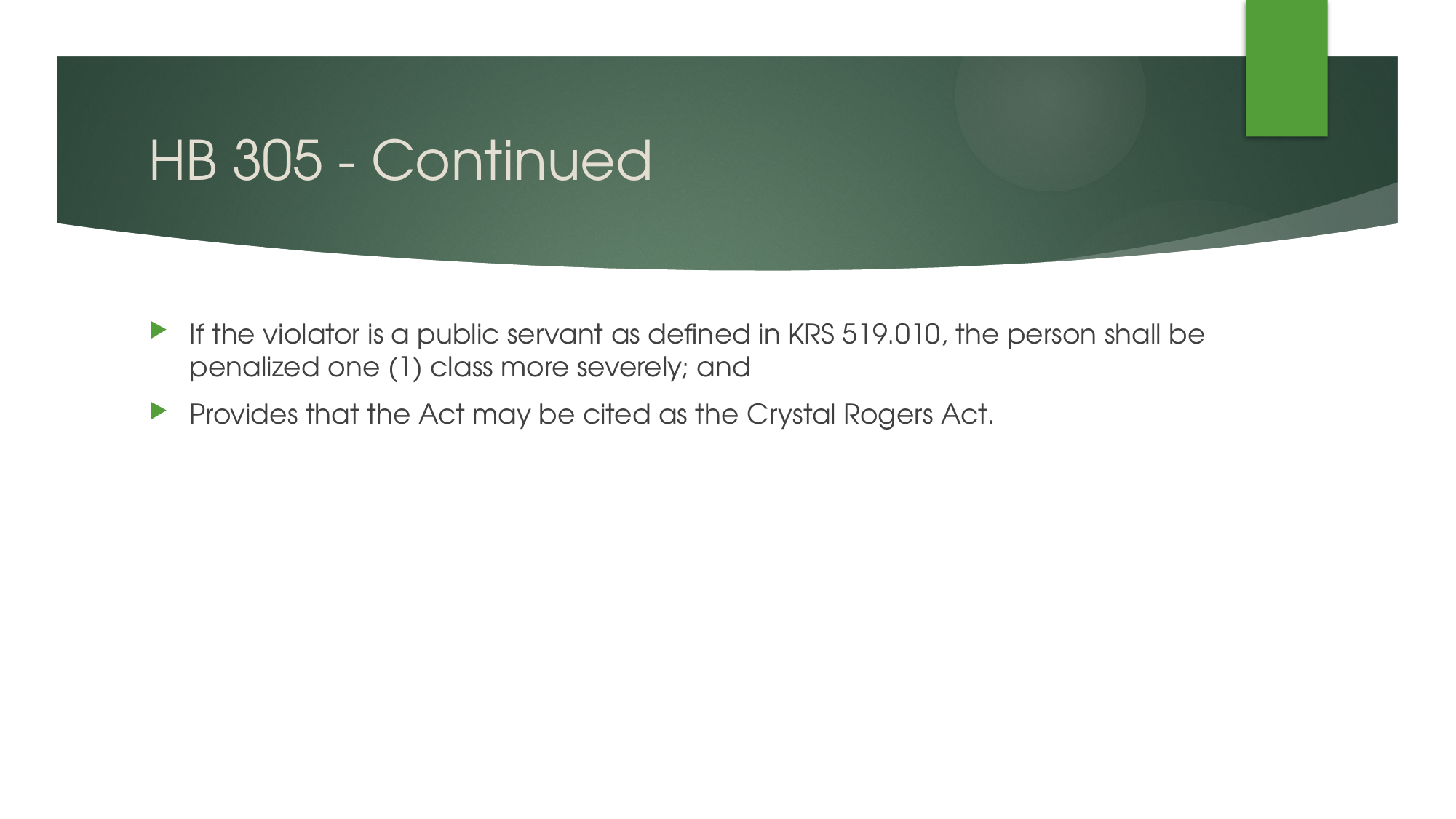

# HB 305 - Continued
If the violator is a public servant as defined in KRS 519.010, the person shall be penalized one (1) class more severely; and
Provides that the Act may be cited as the Crystal Rogers Act.